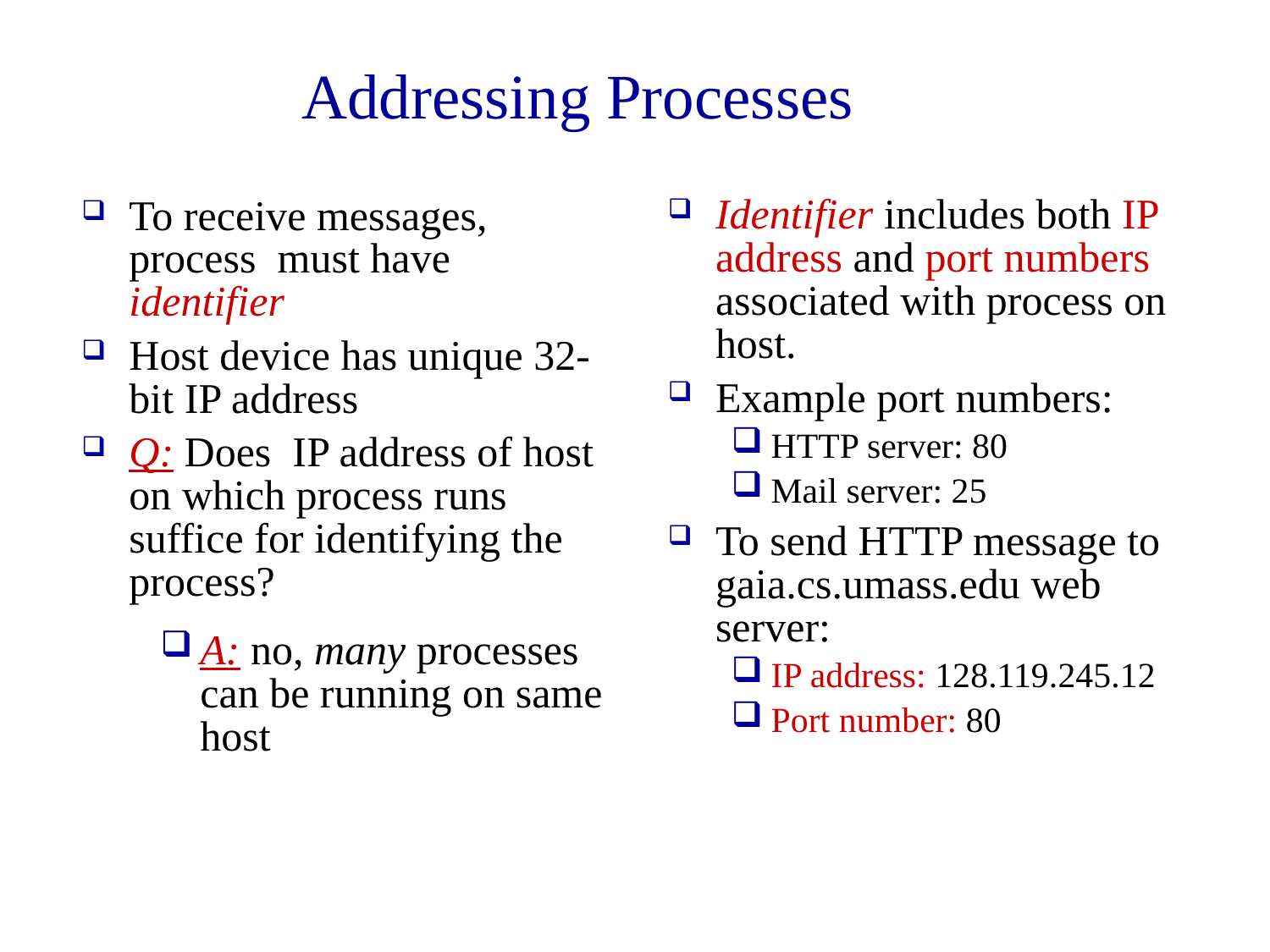

Addressing Processes
Identifier includes both IP address and port numbers associated with process on host.
Example port numbers:
HTTP server: 80
Mail server: 25
To send HTTP message to gaia.cs.umass.edu web server:
IP address: 128.119.245.12
Port number: 80
To receive messages, process  must have identifier
Host device has unique 32-bit IP address
Q: Does  IP address of host on which process runs suffice for identifying the process?
A: no, many processes can be running on same host